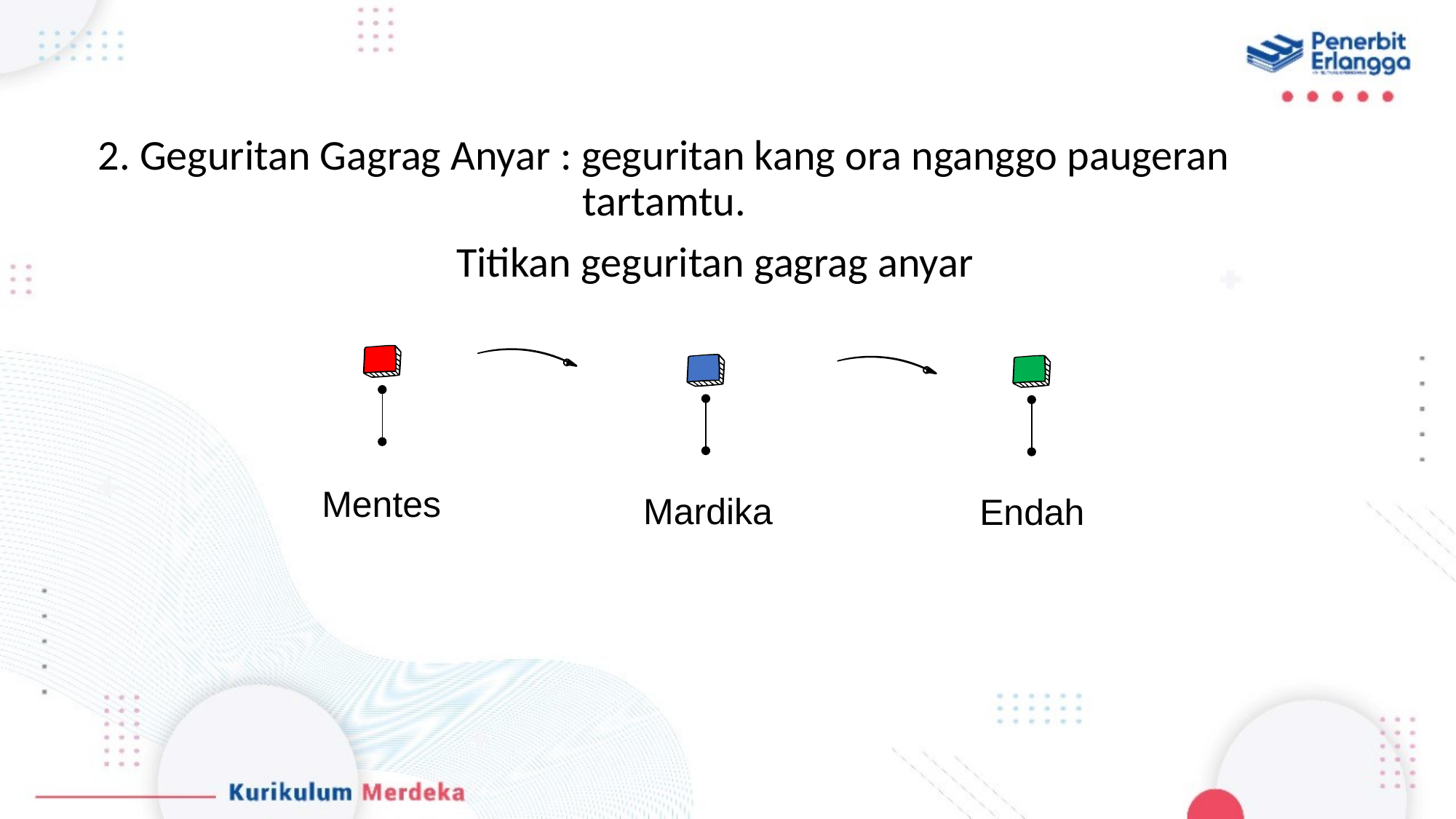

2. Geguritan Gagrag Anyar : geguritan kang ora nganggo paugeran 					     tartamtu.
Titikan geguritan gagrag anyar

Mentes

Mardika

Endah